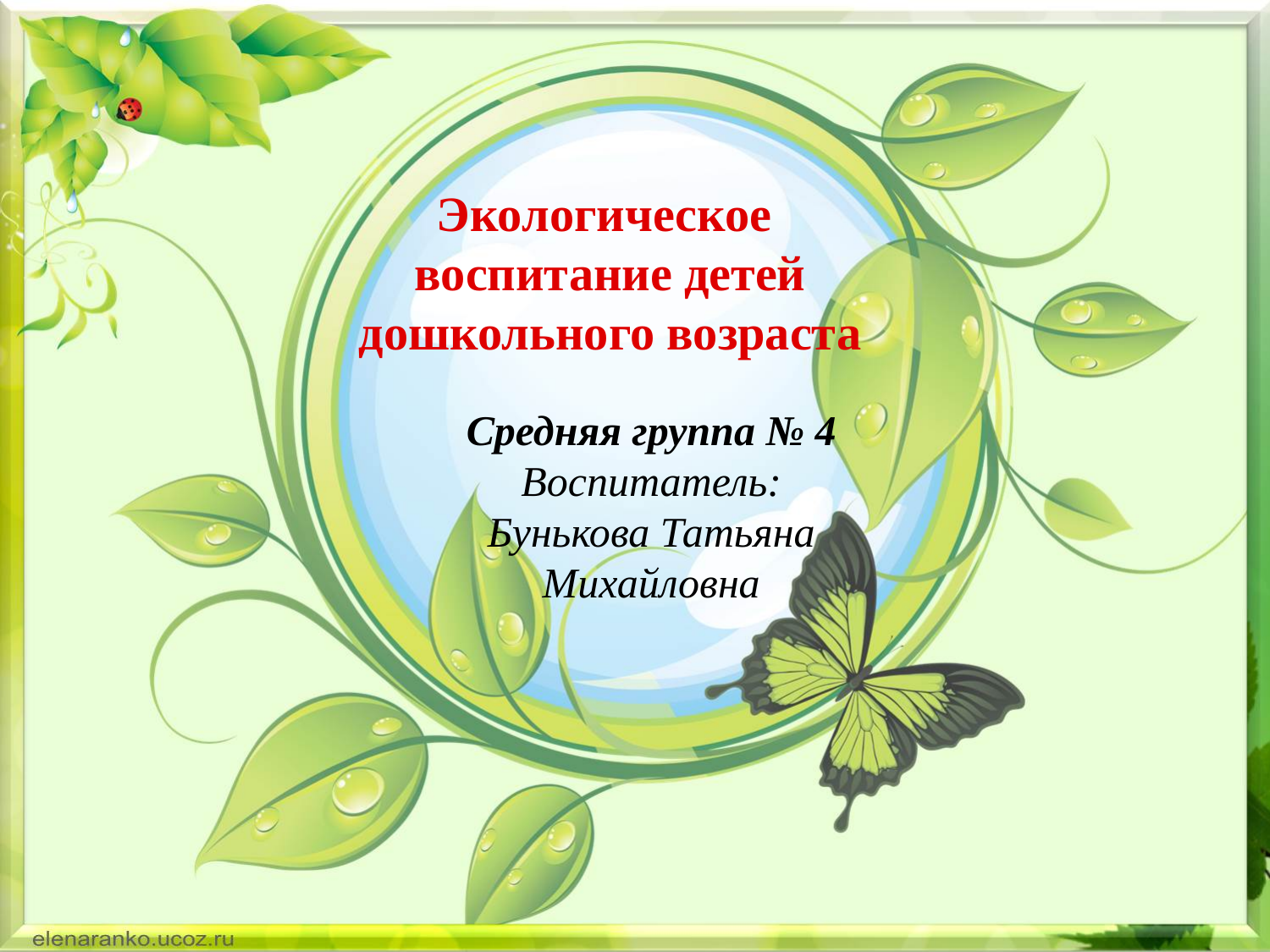

Экологическое
воспитание детей дошкольного возраста
Средняя группа № 4
Воспитатель:
Бунькова Татьяна Михайловна